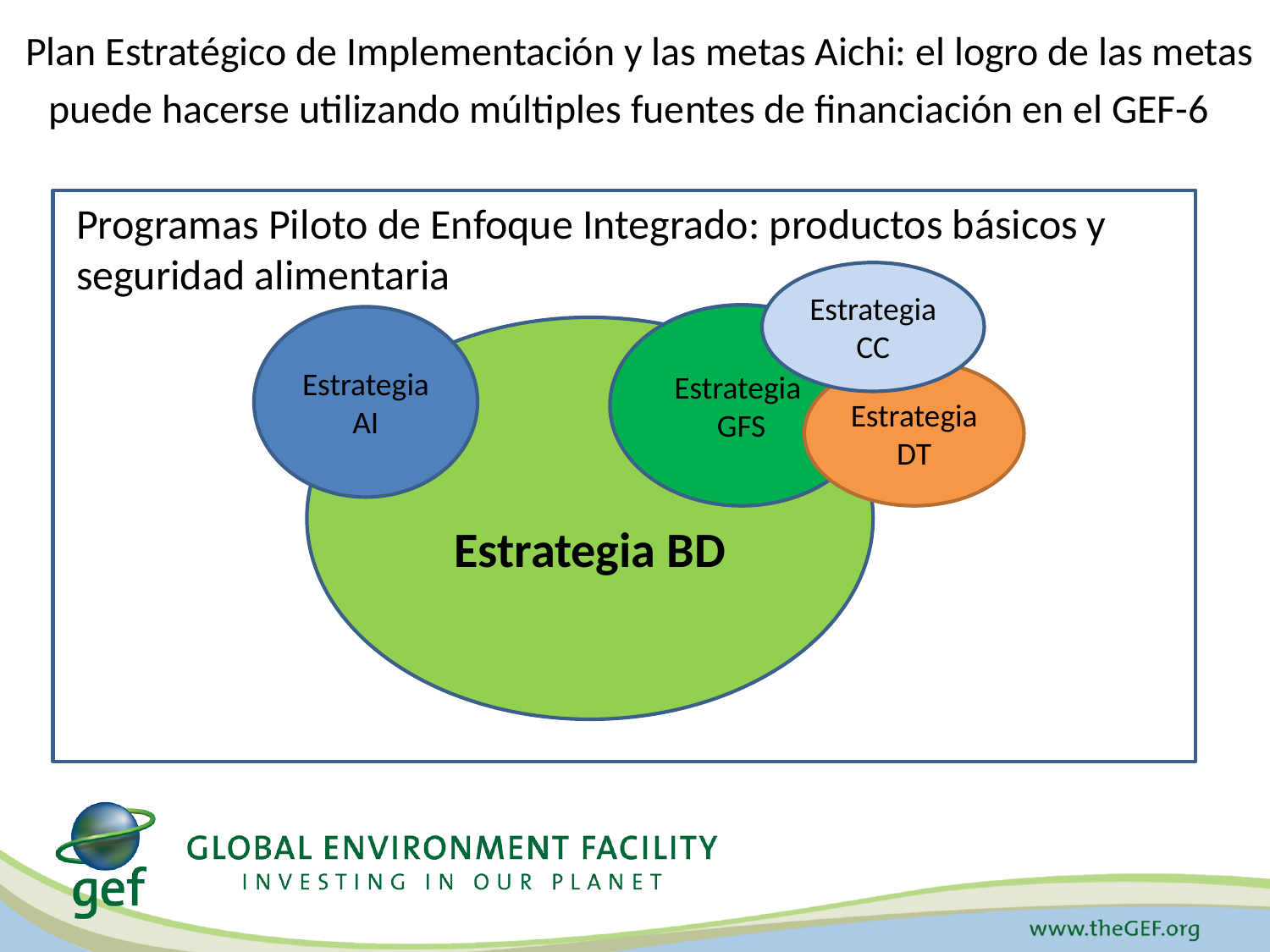

# Plan Estratégico de Implementación y las metas Aichi: el logro de las metas puede hacerse utilizando múltiples fuentes de financiación en el GEF-6

Programas Piloto de Enfoque Integrado: productos básicos y seguridad alimentaria
Estrategia
CC
Estrategia  GFS
Estrategia AI

Estrategia BD
Estrategia
DT